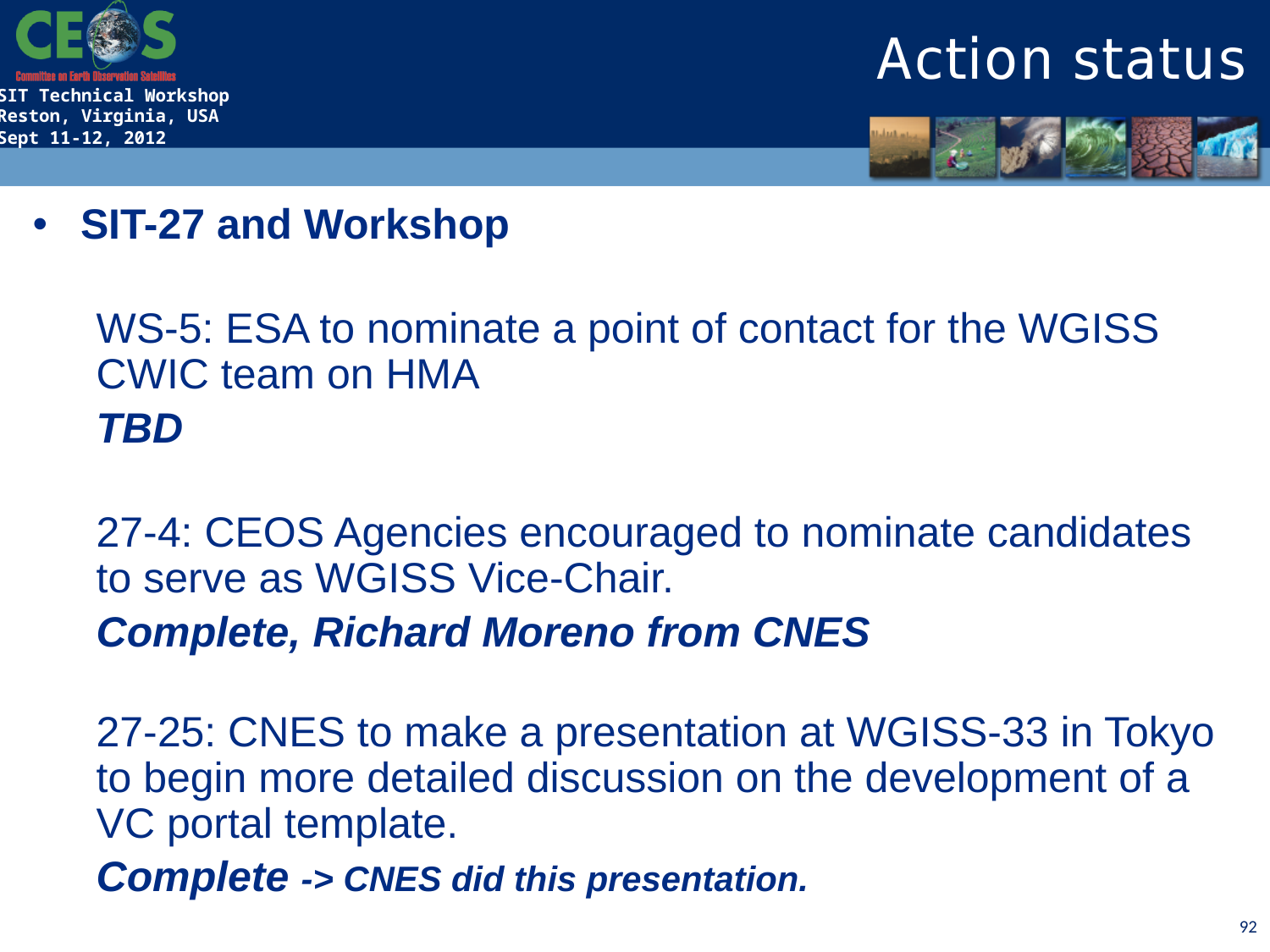

Action status
SIT-27 and Workshop

WS-5: ESA to nominate a point of contact for the WGISS CWIC team on HMA
TBD

27-4: CEOS Agencies encouraged to nominate candidates to serve as WGISS Vice-Chair.
Complete, Richard Moreno from CNES

27-25: CNES to make a presentation at WGISS-33 in Tokyo to begin more detailed discussion on the development of a VC portal template.
Complete -> CNES did this presentation.

92